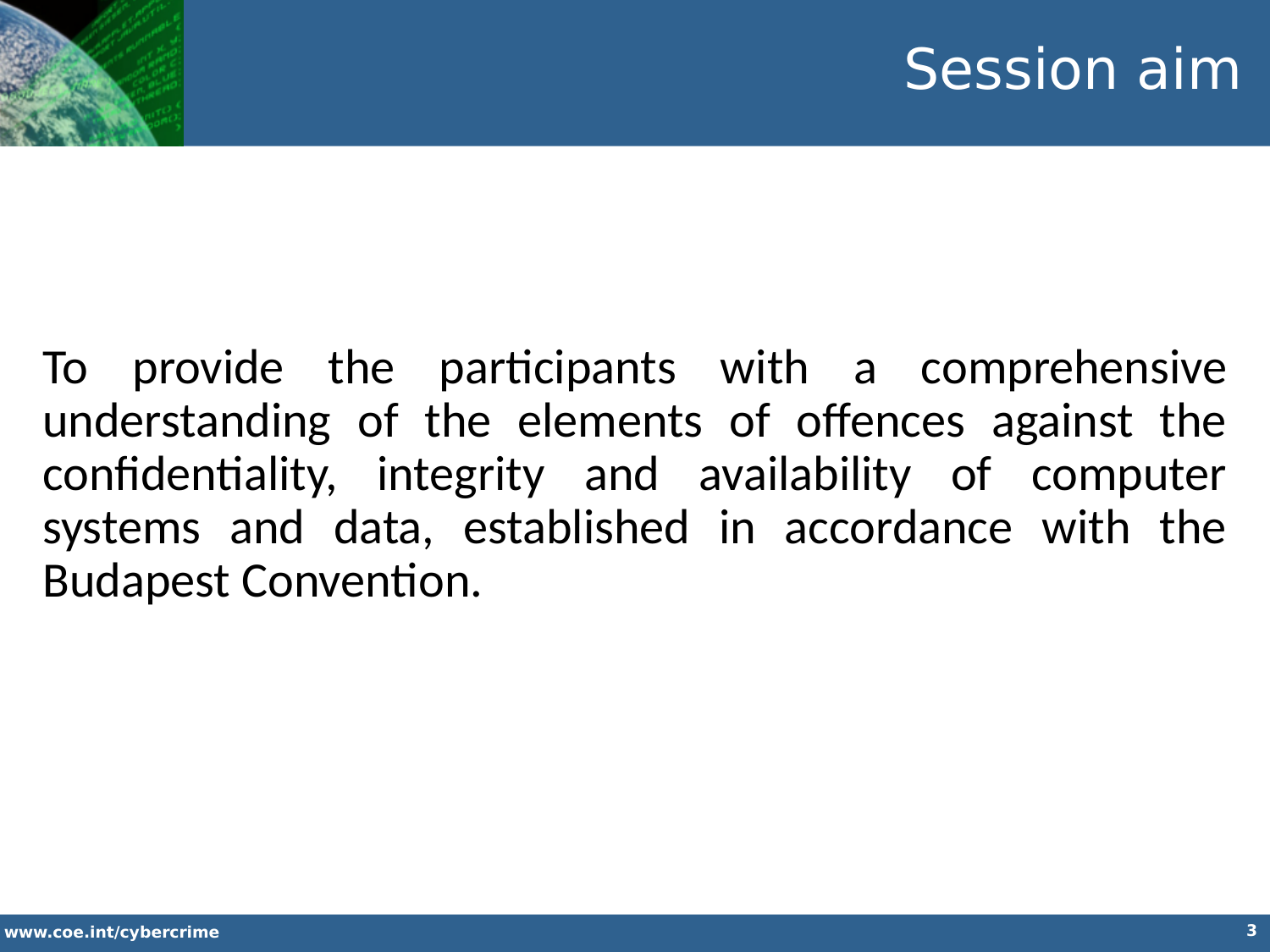

Session aim
To provide the participants with a comprehensive understanding of the elements of offences against the confidentiality, integrity and availability of computer systems and data, established in accordance with the Budapest Convention.